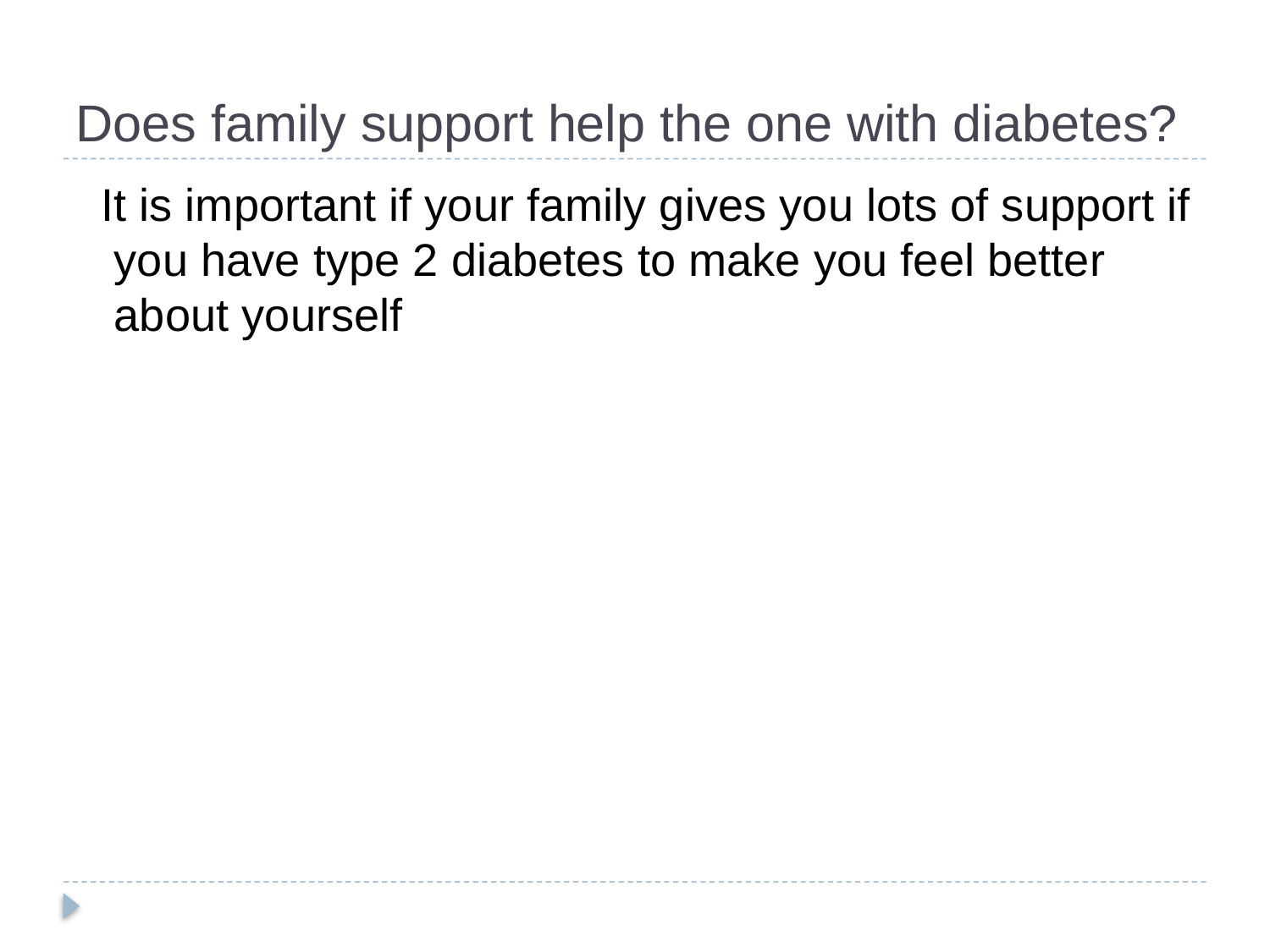

# Does family support help the one with diabetes?
  It is important if your family gives you lots of support if you have type 2 diabetes to make you feel better about yourself